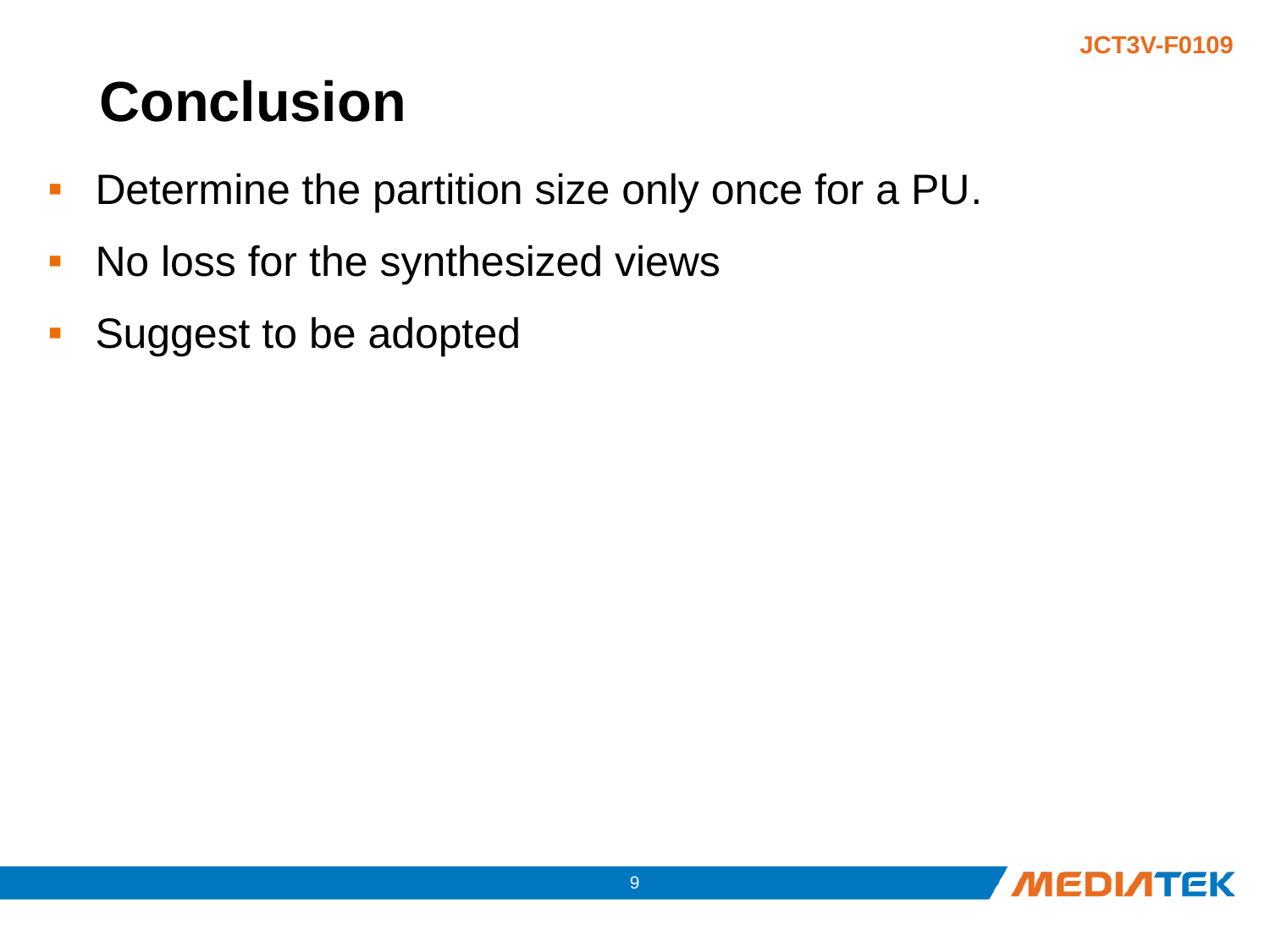

# Conclusion
Determine the partition size only once for a PU.
No loss for the synthesized views
Suggest to be adopted

9